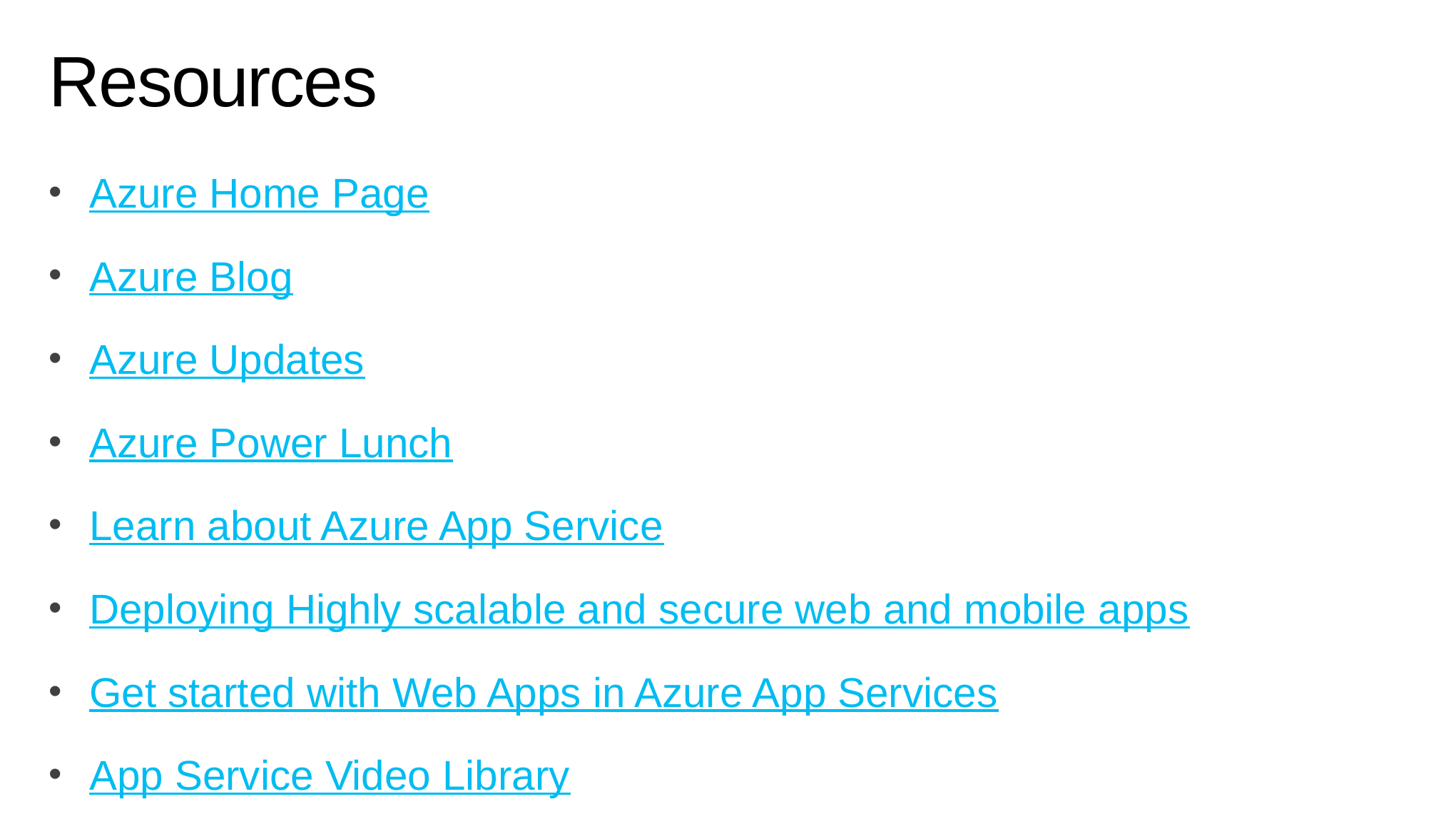

# Resources
Azure Home Page
Azure Blog
Azure Updates
Azure Power Lunch
Learn about Azure App Service
Deploying Highly scalable and secure web and mobile apps
Get started with Web Apps in Azure App Services
App Service Video Library